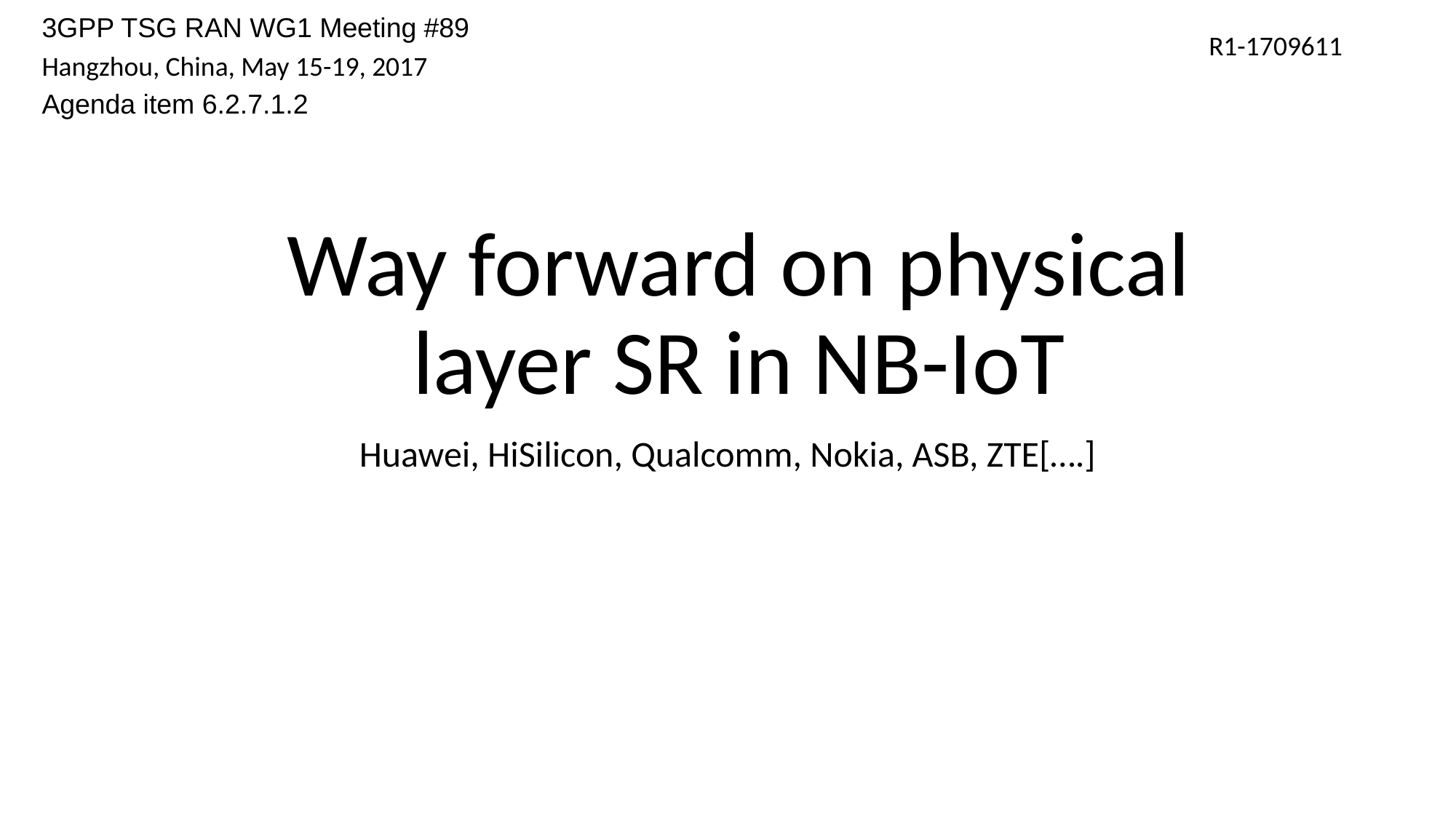

3GPP TSG RAN WG1 Meeting #89
Hangzhou, China, May 15-19, 2017
Agenda item 6.2.7.1.2
R1-1709611
# Way forward on physical layer SR in NB-IoT
Huawei, HiSilicon, Qualcomm, Nokia, ASB, ZTE[….]